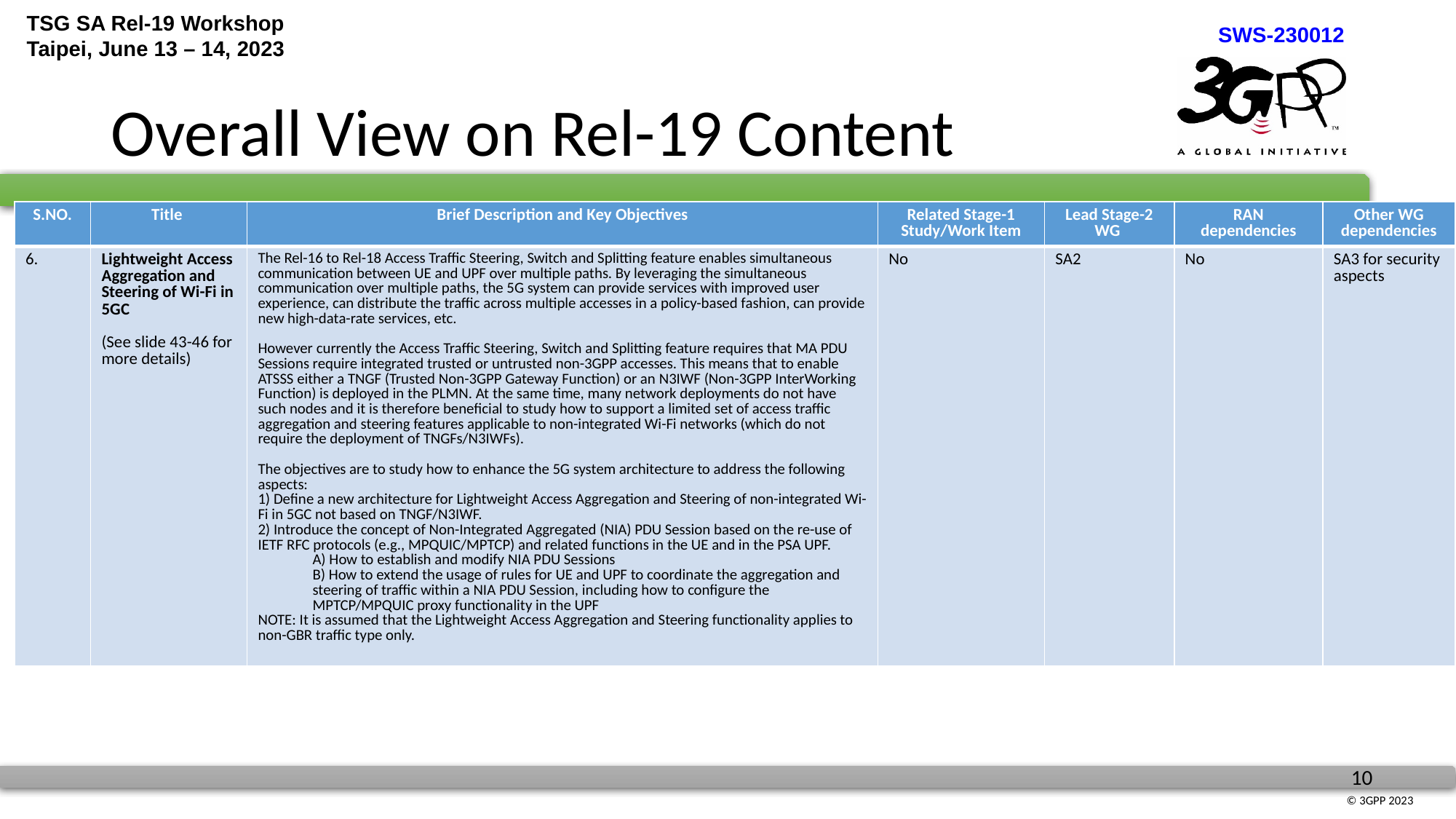

# Overall View on Rel-19 Content
| S.NO. | Title | Brief Description and Key Objectives | Related Stage-1 Study/Work Item | Lead Stage-2 WG | RAN dependencies | Other WG dependencies |
| --- | --- | --- | --- | --- | --- | --- |
| 6. | Lightweight Access Aggregation and Steering of Wi-Fi in 5GC (See slide 43-46 for more details) | The Rel-16 to Rel-18 Access Traffic Steering, Switch and Splitting feature enables simultaneous communication between UE and UPF over multiple paths. By leveraging the simultaneous communication over multiple paths, the 5G system can provide services with improved user experience, can distribute the traffic across multiple accesses in a policy-based fashion, can provide new high-data-rate services, etc. However currently the Access Traffic Steering, Switch and Splitting feature requires that MA PDU Sessions require integrated trusted or untrusted non-3GPP accesses. This means that to enable ATSSS either a TNGF (Trusted Non-3GPP Gateway Function) or an N3IWF (Non-3GPP InterWorking Function) is deployed in the PLMN. At the same time, many network deployments do not have such nodes and it is therefore beneficial to study how to support a limited set of access traffic aggregation and steering features applicable to non-integrated Wi-Fi networks (which do not require the deployment of TNGFs/N3IWFs). The objectives are to study how to enhance the 5G system architecture to address the following aspects: 1) Define a new architecture for Lightweight Access Aggregation and Steering of non-integrated Wi-Fi in 5GC not based on TNGF/N3IWF. 2) Introduce the concept of Non-Integrated Aggregated (NIA) PDU Session based on the re-use of IETF RFC protocols (e.g., MPQUIC/MPTCP) and related functions in the UE and in the PSA UPF. A) How to establish and modify NIA PDU Sessions B) How to extend the usage of rules for UE and UPF to coordinate the aggregation and steering of traffic within a NIA PDU Session, including how to configure the MPTCP/MPQUIC proxy functionality in the UPF NOTE: It is assumed that the Lightweight Access Aggregation and Steering functionality applies to non-GBR traffic type only. | No | SA2 | No | SA3 for security aspects |